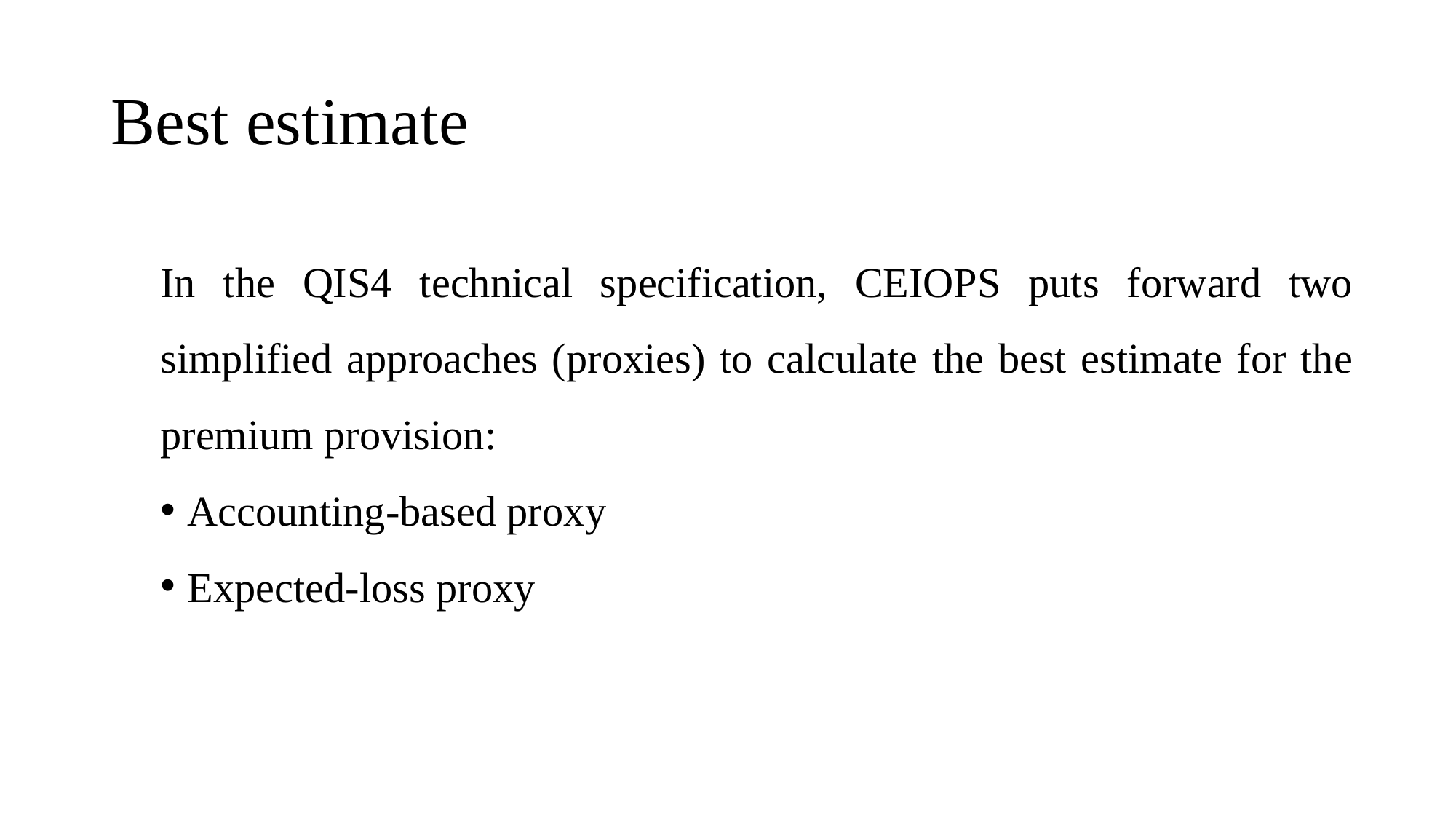

# Best estimate
In the QIS4 technical specification, CEIOPS puts forward two simplified approaches (proxies) to calculate the best estimate for the premium provision:
Accounting-based proxy
Expected-loss proxy